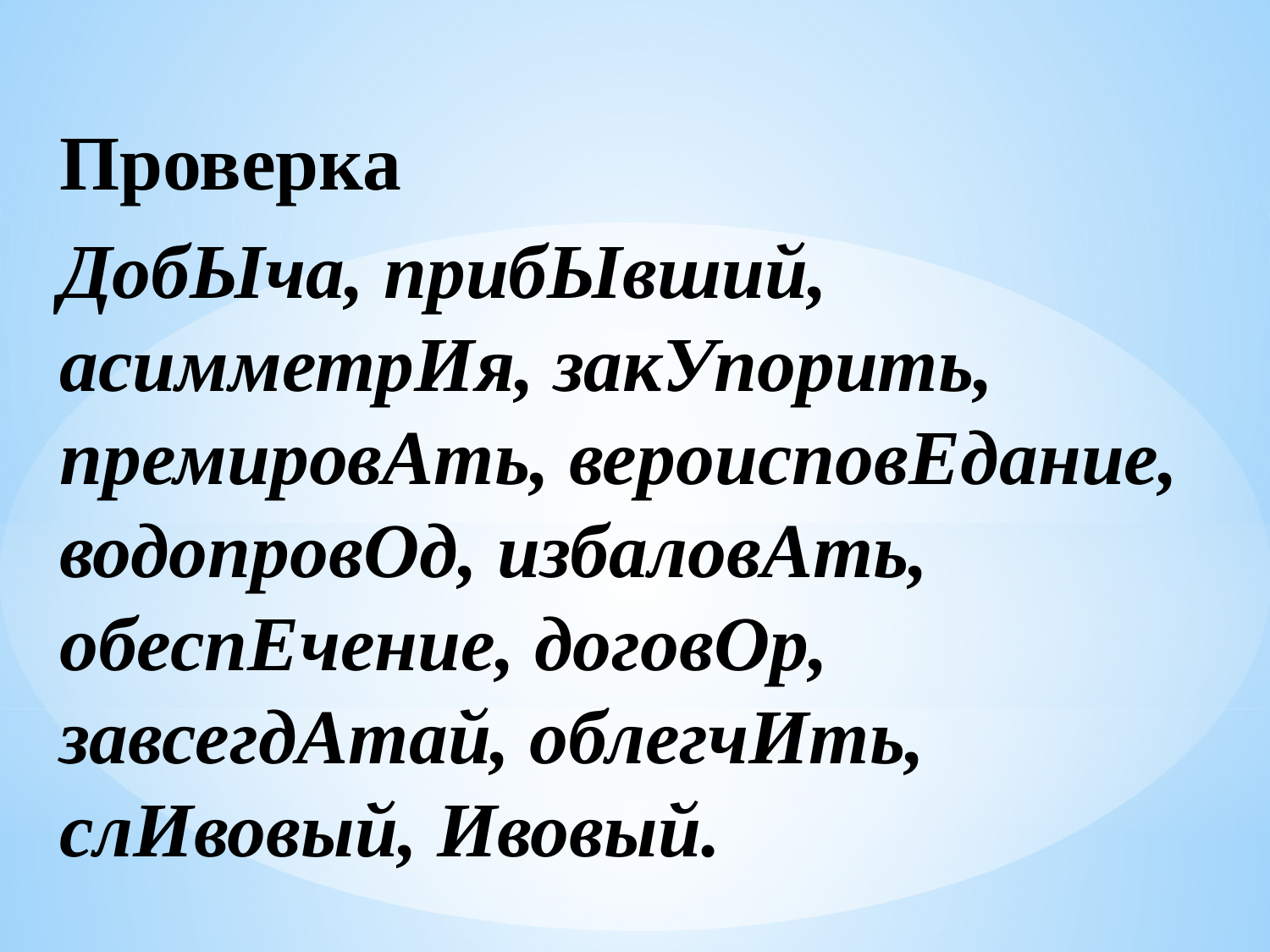

Проверка
ДобЫча, прибЫвший, асимметрИя, закУпорить, премировАть, вероисповЕдание, водопровОд, избаловАть, обеспЕчение, договОр, завсегдАтай, облегчИть, слИвовый, Ивовый.

#